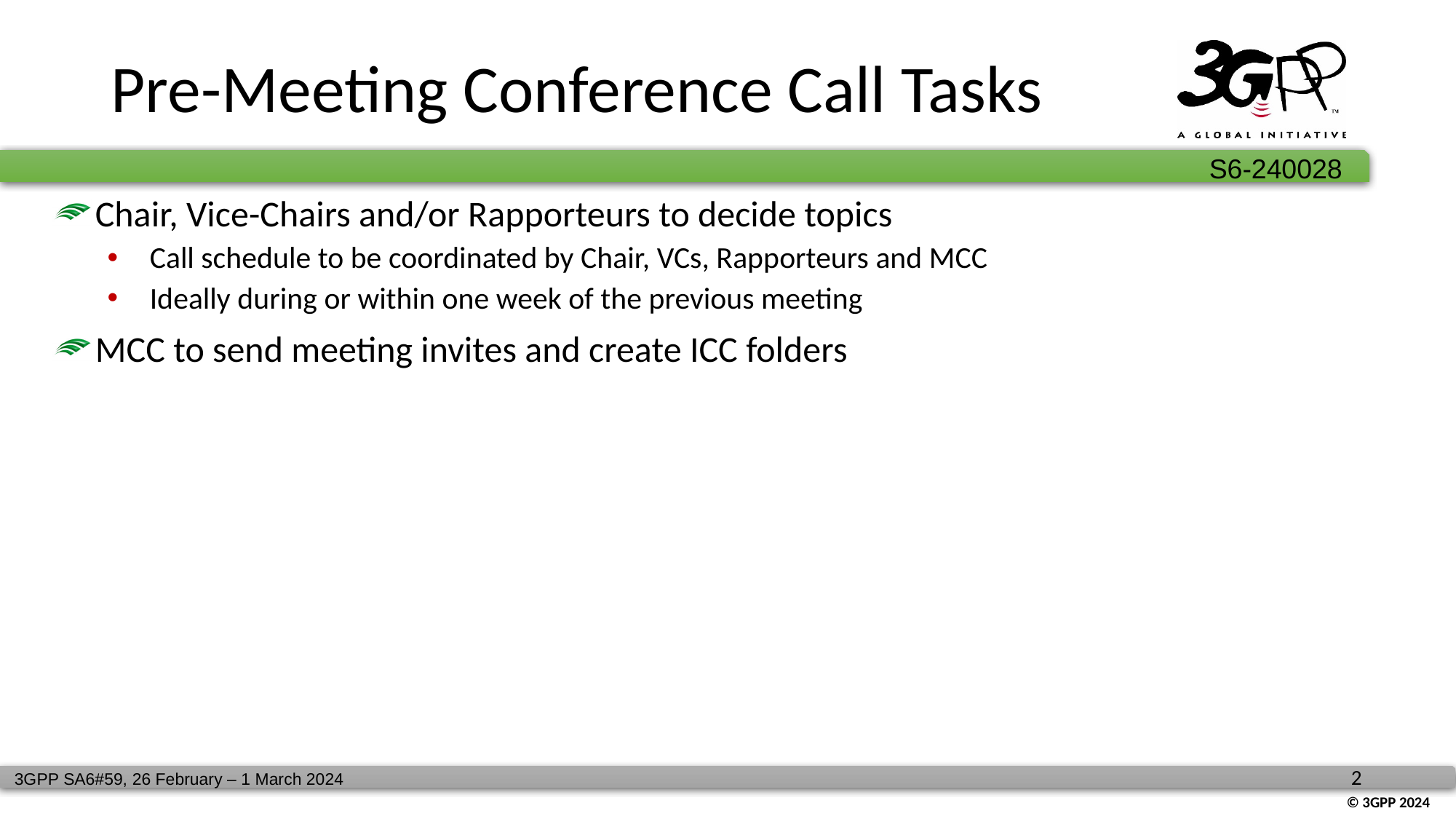

# Pre-Meeting Conference Call Tasks
Chair, Vice-Chairs and/or Rapporteurs to decide topics
Call schedule to be coordinated by Chair, VCs, Rapporteurs and MCC
Ideally during or within one week of the previous meeting
MCC to send meeting invites and create ICC folders